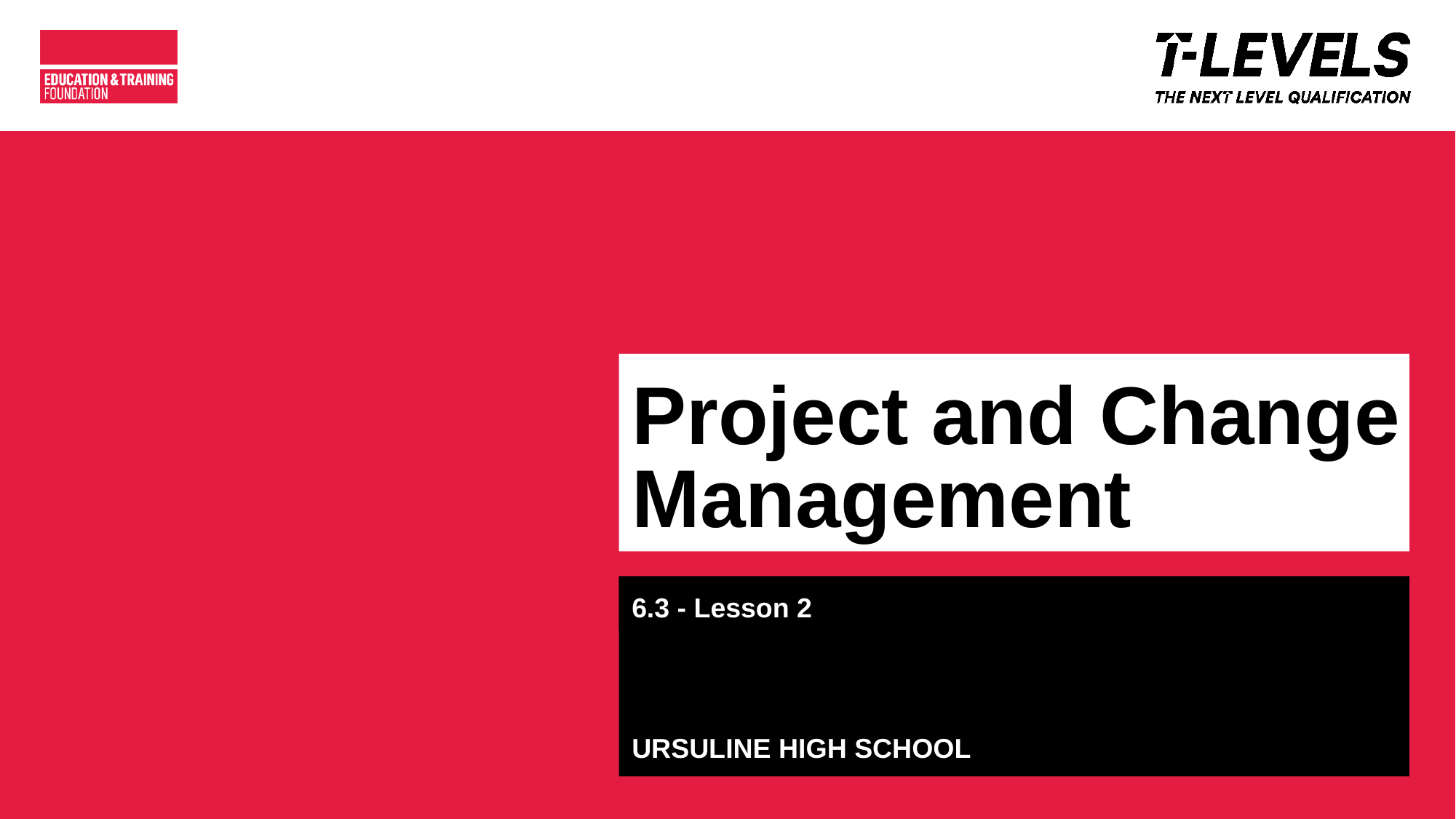

# Project and Change Management
6.3 - Lesson 2
URSULINE HIGH SCHOOL